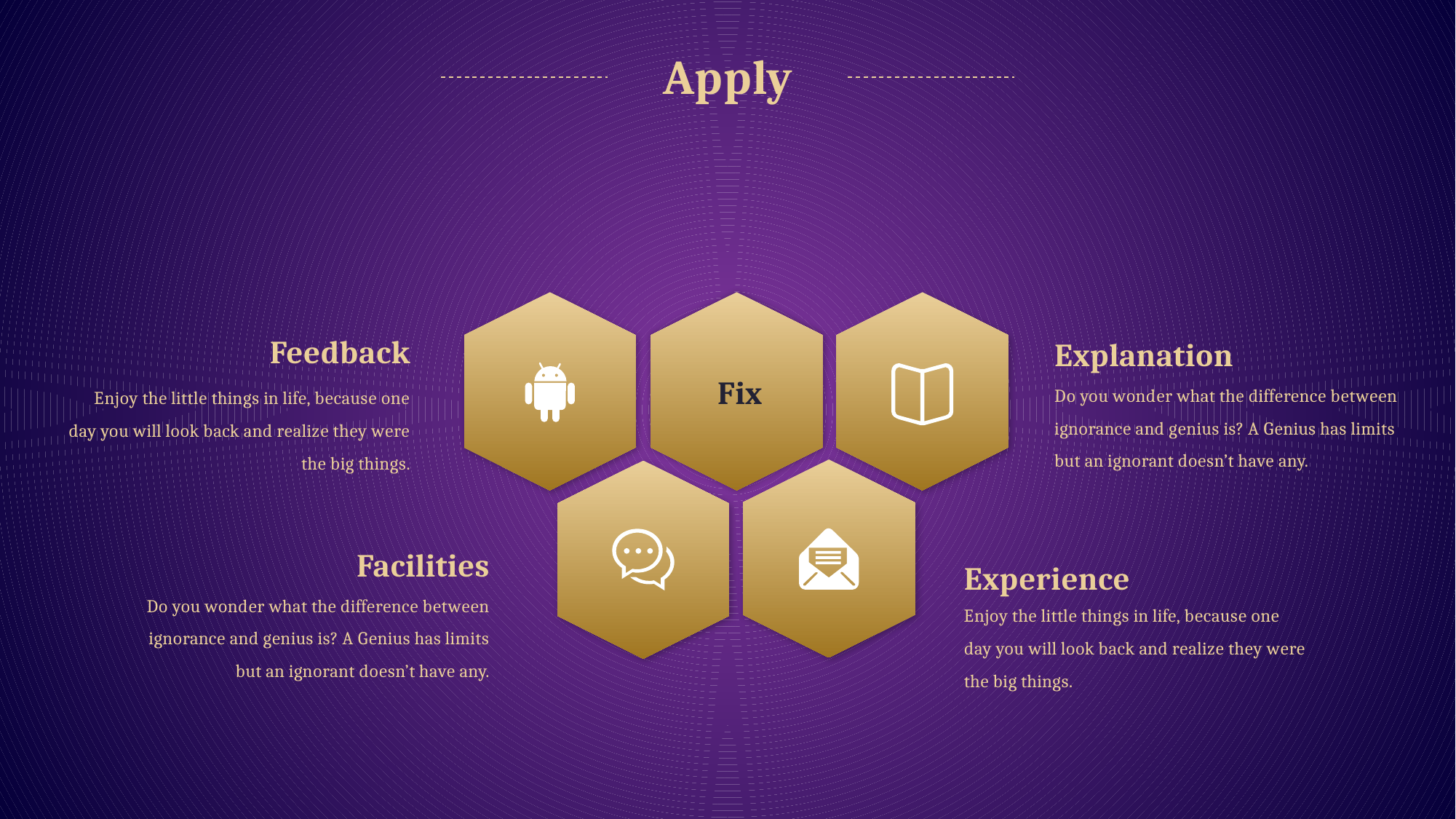

Apply

Fix

Feedback
Enjoy the little things in life, because one day you will look back and realize they were the big things.
Explanation
Do you wonder what the difference between ignorance and genius is? A Genius has limits but an ignorant doesn’t have any.

Facilities
Do you wonder what the difference between ignorance and genius is? A Genius has limits but an ignorant doesn’t have any.
Experience
Enjoy the little things in life, because one day you will look back and realize they were the big things.